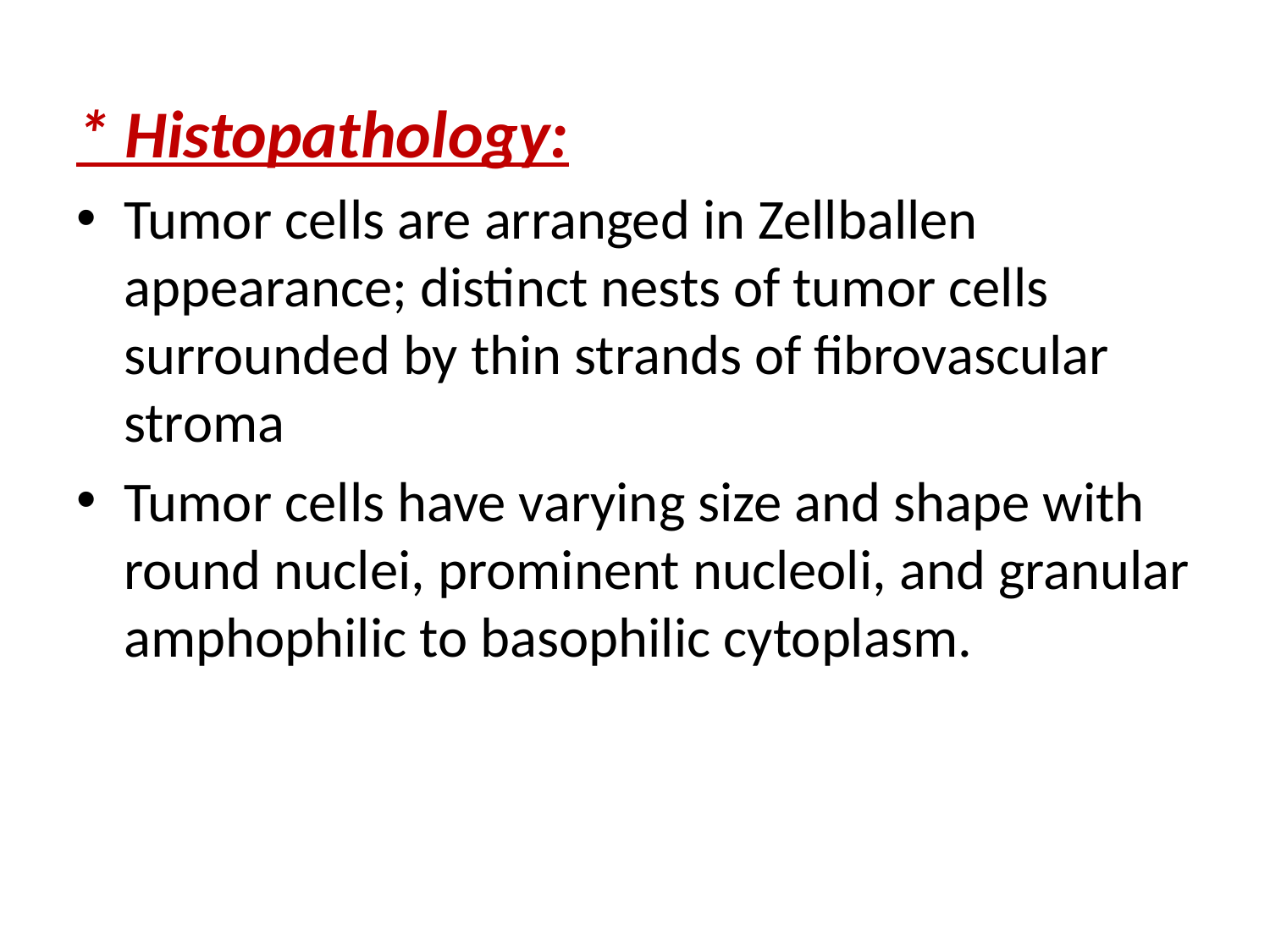

* Histopathology:
Tumor cells are arranged in Zellballen appearance; distinct nests of tumor cells surrounded by thin strands of fibrovascular stroma
Tumor cells have varying size and shape with round nuclei, prominent nucleoli, and granular amphophilic to basophilic cytoplasm.